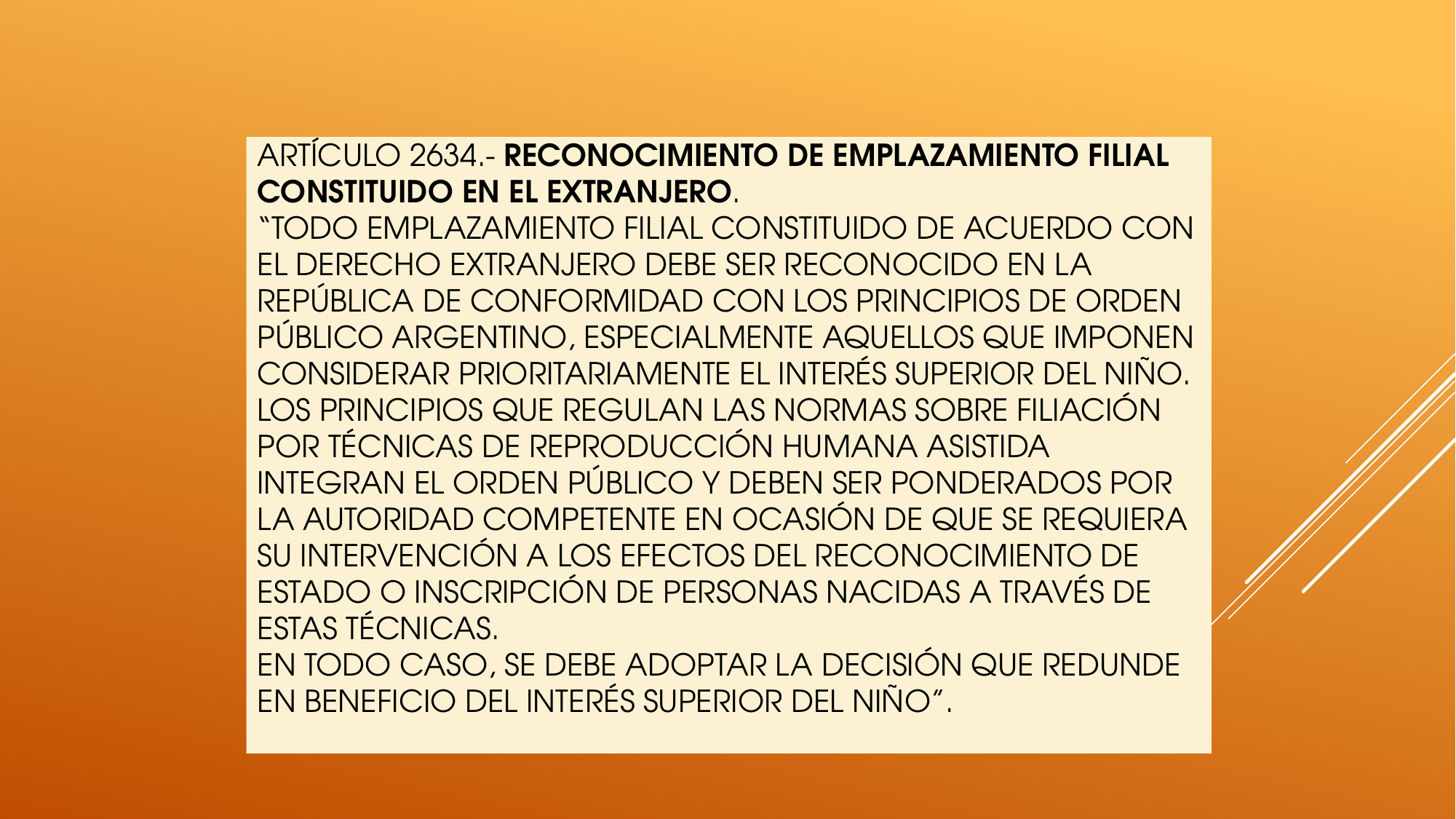

# ARTÍCULO 2634.- Reconocimiento de emplazamiento filial constituido en el extranjero. “Todo emplazamiento filial constituido de acuerdo con el derecho extranjero debe ser reconocido en la República de conformidad con los principios de orden público argentino, especialmente aquellos que imponen considerar prioritariamente el interés superior del niño. Los principios que regulan las normas sobre filiación por técnicas de reproducción humana asistida integran el orden público y deben ser ponderados por la autoridad competente en ocasión de que se requiera su intervención a los efectos del reconocimiento de estado o inscripción de personas nacidas a través de estas técnicas. En todo caso, se debe adoptar la decisión que redunde en beneficio del interés superior del niño”.